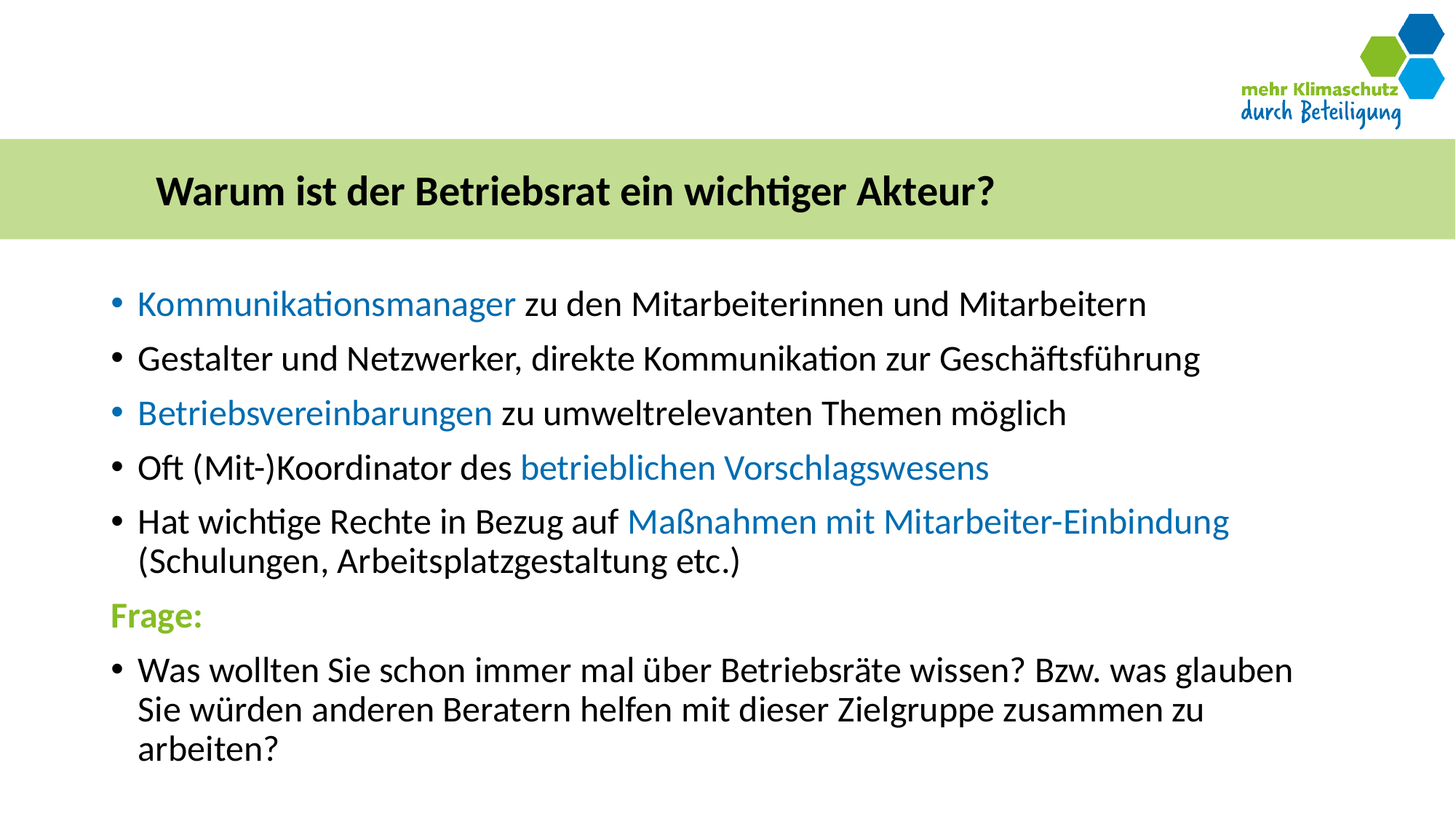

# Warum ist der Betriebsrat ein wichtiger Akteur?
Kommunikationsmanager zu den Mitarbeiterinnen und Mitarbeitern
Gestalter und Netzwerker, direkte Kommunikation zur Geschäftsführung
Betriebsvereinbarungen zu umweltrelevanten Themen möglich
Oft (Mit-)Koordinator des betrieblichen Vorschlagswesens
Hat wichtige Rechte in Bezug auf Maßnahmen mit Mitarbeiter-Einbindung (Schulungen, Arbeitsplatzgestaltung etc.)
Frage:
Was wollten Sie schon immer mal über Betriebsräte wissen? Bzw. was glauben Sie würden anderen Beratern helfen mit dieser Zielgruppe zusammen zu arbeiten?